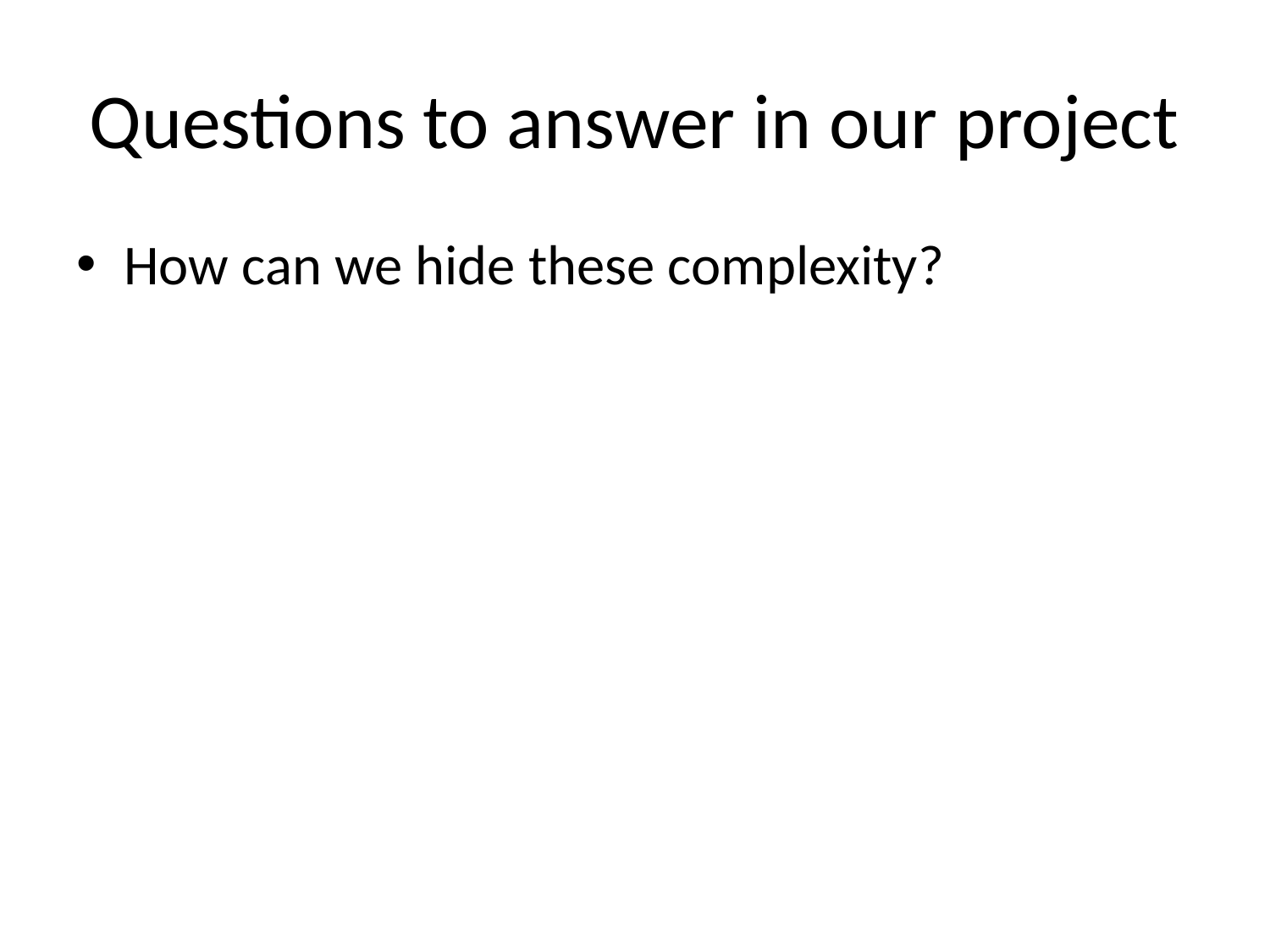

# Questions to answer in our project
How can we hide these complexity?